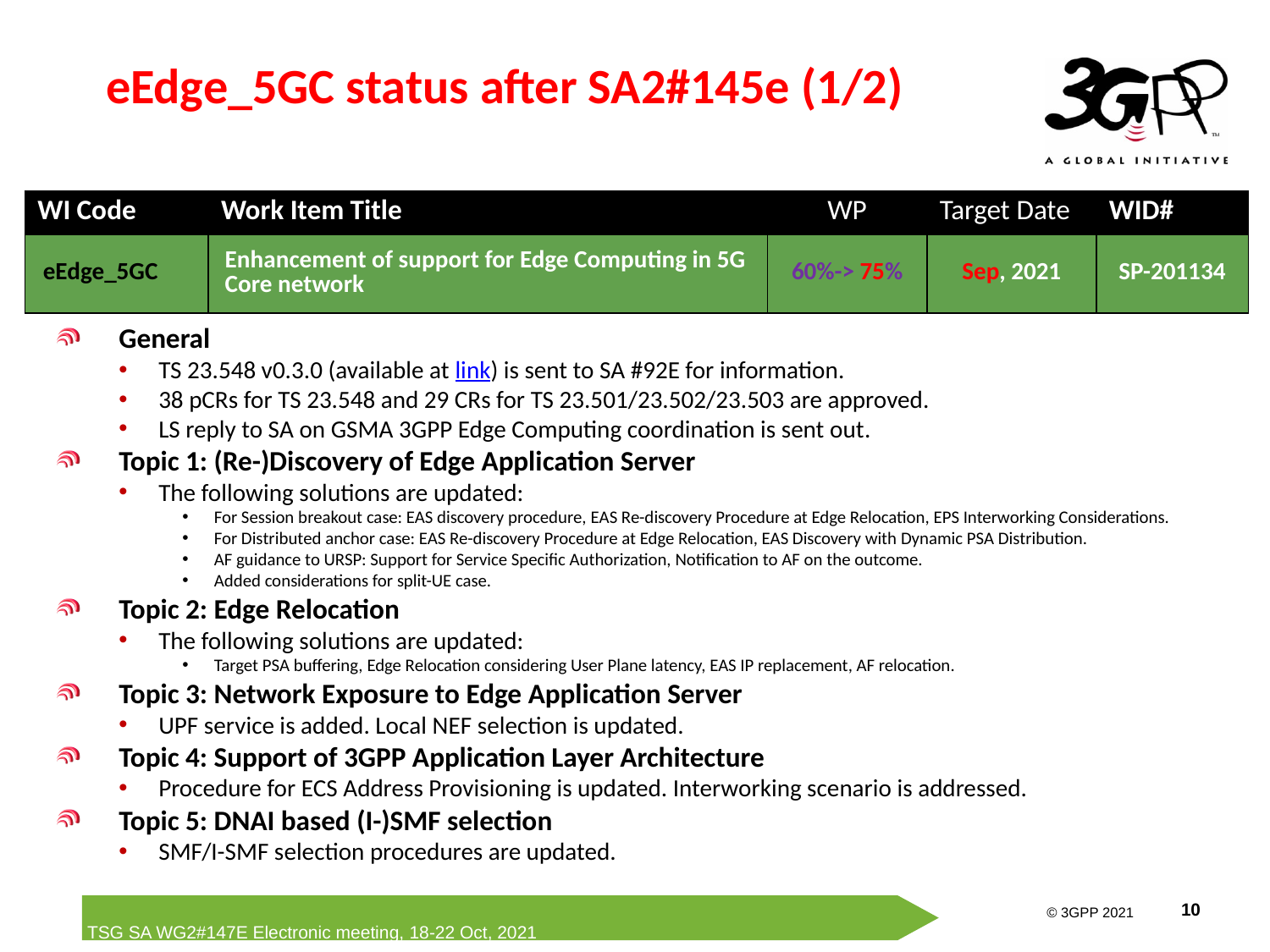

# eEdge_5GC status after SA2#145e (1/2)
| WI Code | Work Item Title | WP | Target Date | WID# |
| --- | --- | --- | --- | --- |
| eEdge\_5GC | Enhancement of support for Edge Computing in 5G Core network | 60%-> 75% | Sep, 2021 | SP-201134 |
General
TS 23.548 v0.3.0 (available at link) is sent to SA #92E for information.
38 pCRs for TS 23.548 and 29 CRs for TS 23.501/23.502/23.503 are approved.
LS reply to SA on GSMA 3GPP Edge Computing coordination is sent out.
Topic 1: (Re-)Discovery of Edge Application Server
The following solutions are updated:
For Session breakout case: EAS discovery procedure, EAS Re-discovery Procedure at Edge Relocation, EPS Interworking Considerations.
For Distributed anchor case: EAS Re-discovery Procedure at Edge Relocation, EAS Discovery with Dynamic PSA Distribution.
AF guidance to URSP: Support for Service Specific Authorization, Notification to AF on the outcome.
Added considerations for split-UE case.
Topic 2: Edge Relocation
The following solutions are updated:
Target PSA buffering, Edge Relocation considering User Plane latency, EAS IP replacement, AF relocation.
Topic 3: Network Exposure to Edge Application Server
UPF service is added. Local NEF selection is updated.
Topic 4: Support of 3GPP Application Layer Architecture
Procedure for ECS Address Provisioning is updated. Interworking scenario is addressed.
Topic 5: DNAI based (I-)SMF selection
SMF/I-SMF selection procedures are updated.